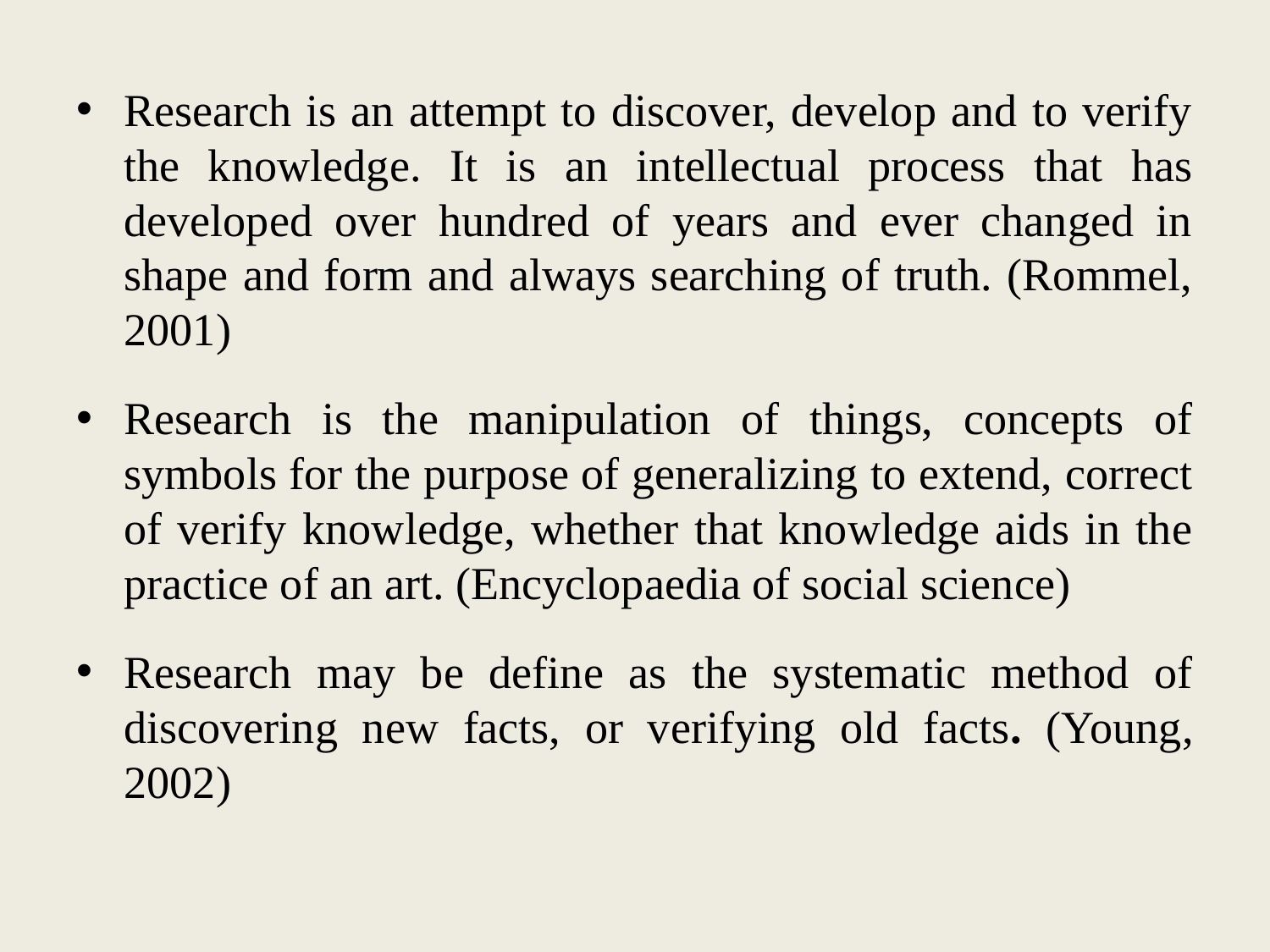

Research is an attempt to discover, develop and to verify the knowledge. It is an intellectual process that has developed over hundred of years and ever changed in shape and form and always searching of truth. (Rommel, 2001)

Research is the manipulation of things, concepts of symbols for the purpose of generalizing to extend, correct of verify knowledge, whether that knowledge aids in the practice of an art. (Encyclopaedia of social science)

Research may be define as the systematic method of discovering new facts, or verifying old facts. (Young, 2002)